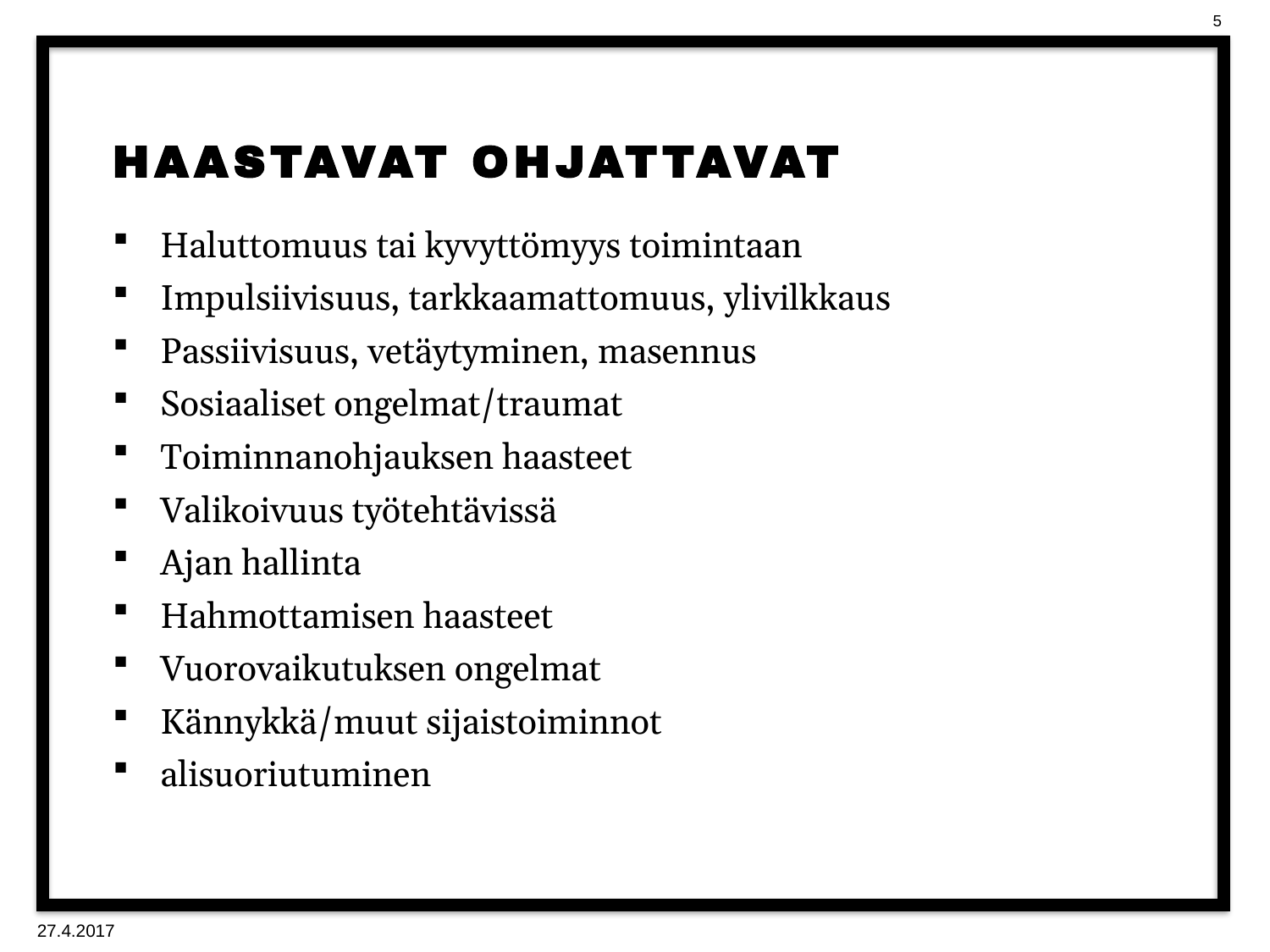

# Haastavat ohjattavat
Haluttomuus tai kyvyttömyys toimintaan
Impulsiivisuus, tarkkaamattomuus, ylivilkkaus
Passiivisuus, vetäytyminen, masennus
Sosiaaliset ongelmat/traumat
Toiminnanohjauksen haasteet
Valikoivuus työtehtävissä
Ajan hallinta
Hahmottamisen haasteet
Vuorovaikutuksen ongelmat
Kännykkä/muut sijaistoiminnot
alisuoriutuminen

27.4.2017